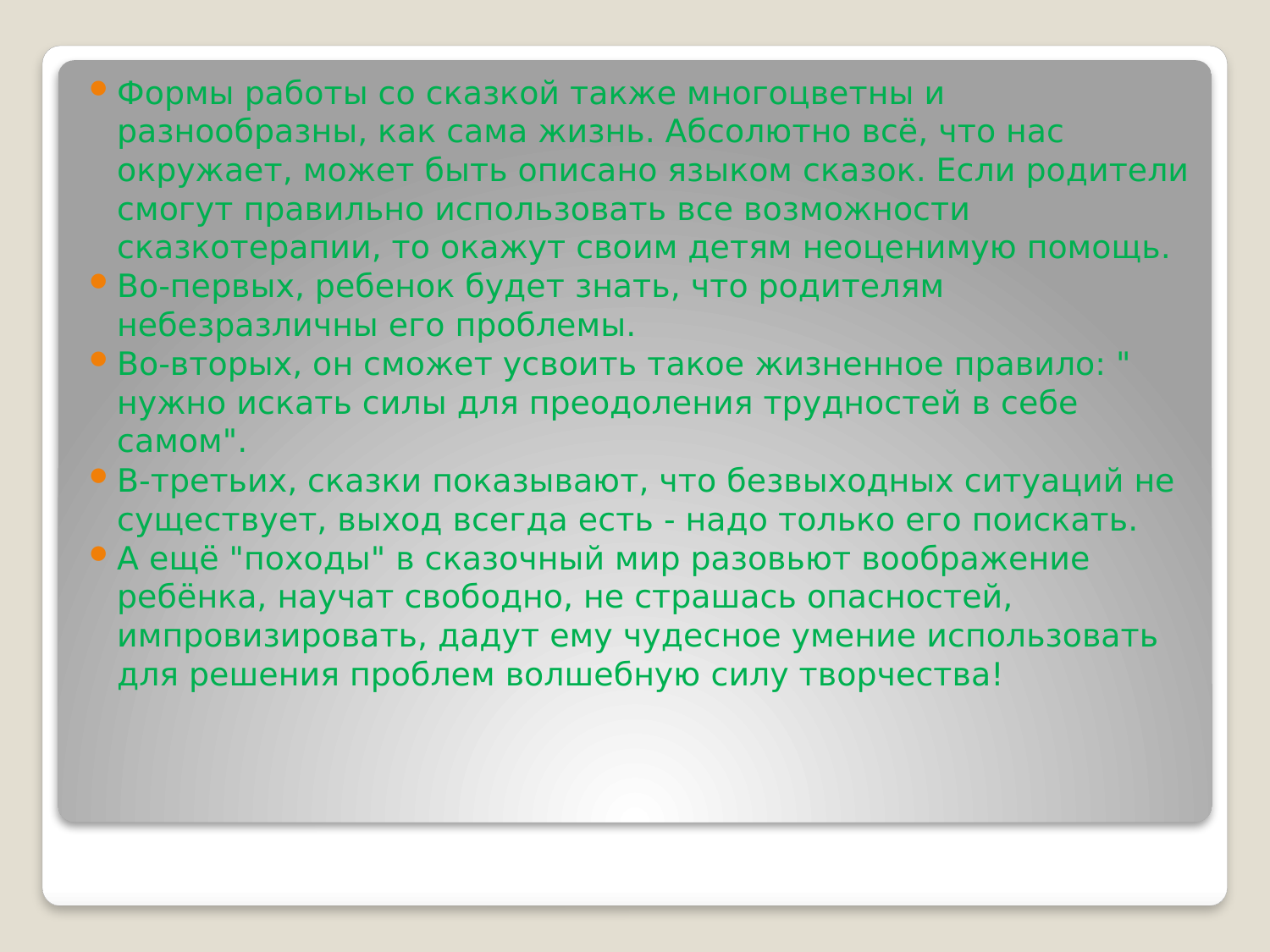

Формы работы со сказкой также многоцветны и разнообразны, как сама жизнь. Абсолютно всё, что нас окружает, может быть описано языком сказок. Если родители смогут правильно использовать все возможности сказкотерапии, то окажут своим детям неоценимую помощь.
Во-первых, ребенок будет знать, что родителям небезразличны его проблемы.
Во-вторых, он сможет усвоить такое жизненное правило: " нужно искать силы для преодоления трудностей в себе самом".
В-третьих, сказки показывают, что безвыходных ситуаций не существует, выход всегда есть - надо только его поискать.
А ещё "походы" в сказочный мир разовьют воображение ребёнка, научат свободно, не страшась опасностей, импровизировать, дадут ему чудесное умение использовать для решения проблем волшебную силу творчества!